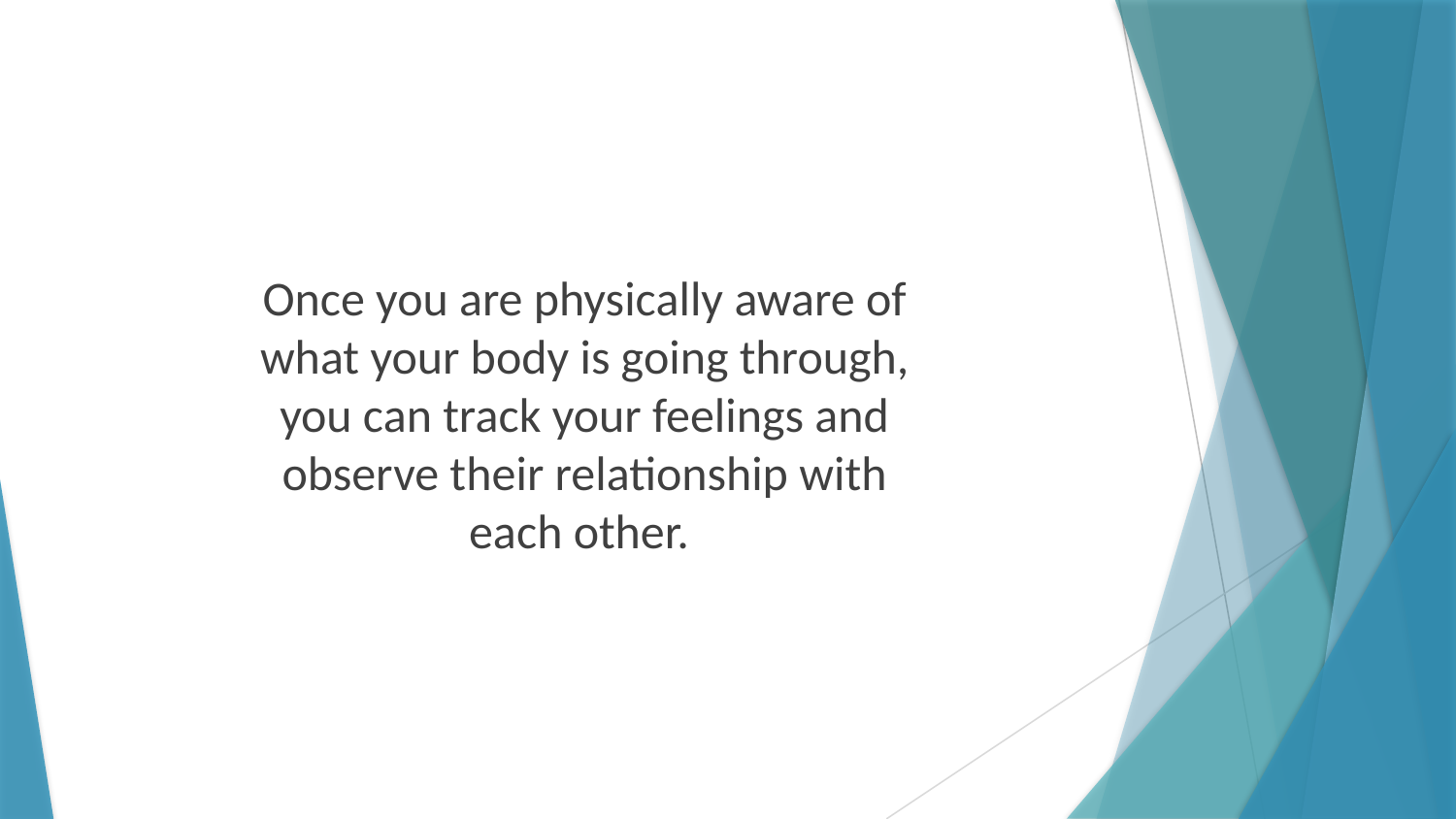

Once you are physically aware of what your body is going through, you can track your feelings and observe their relationship with each other.